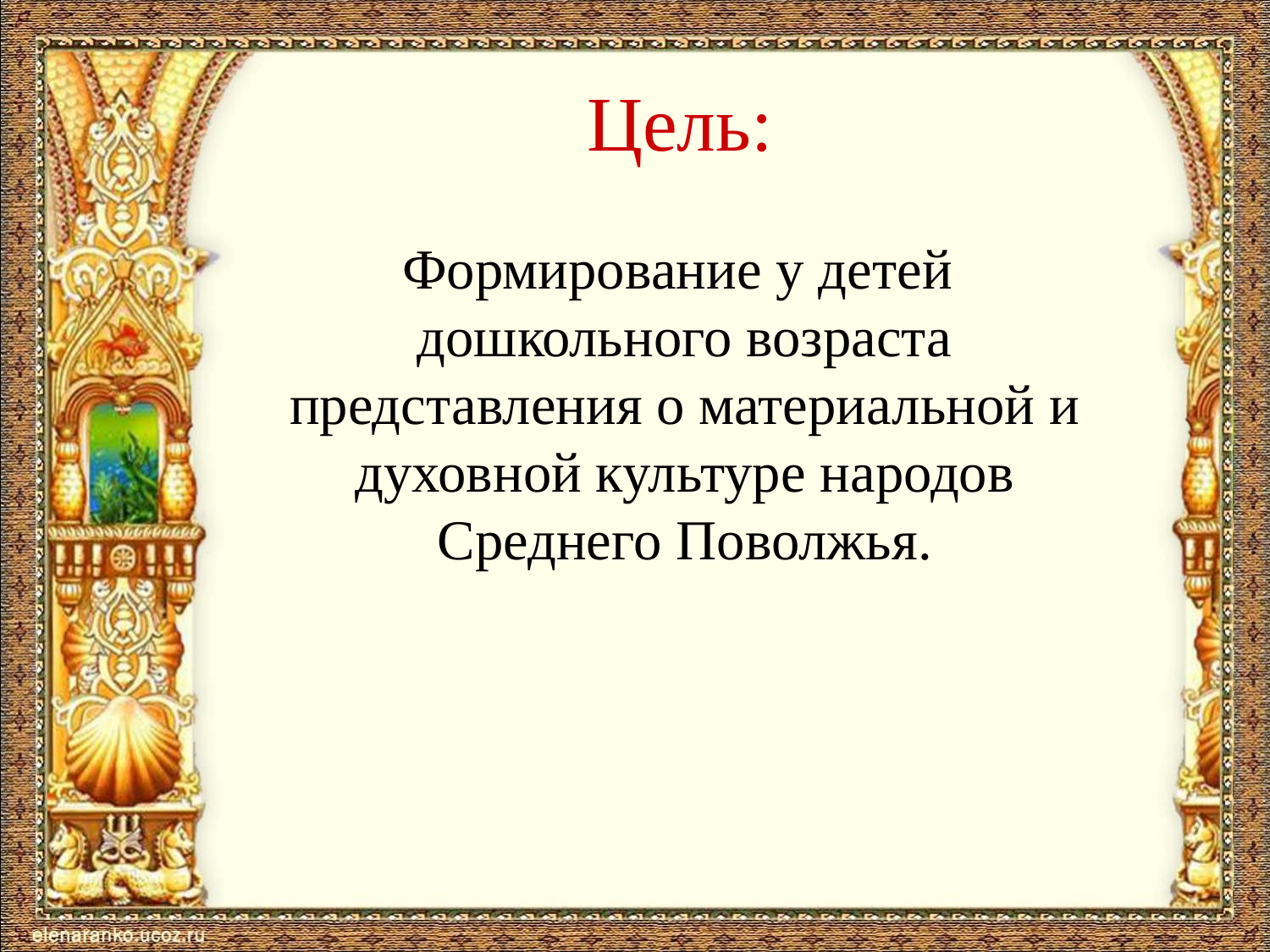

# Цель:
Формирование у детей  дошкольного возраста представления о материальной и духовной культуре народов Среднего Поволжья.